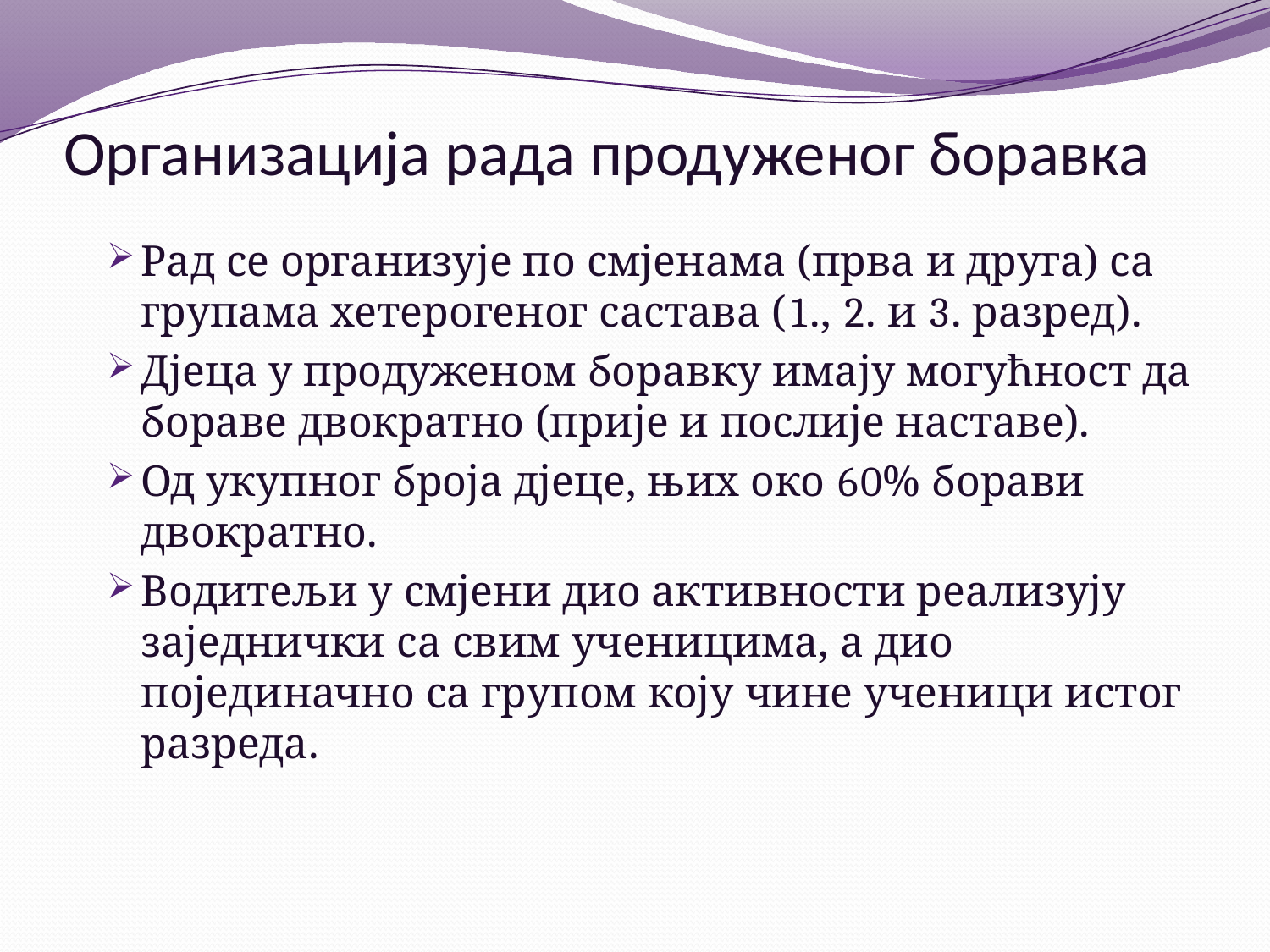

# Организација рада продуженог боравка
Рад се организује по смјенама (прва и друга) са групама хетерогеног састава (1., 2. и 3. разред).
Дјеца у продуженом боравку имају могућност да бораве двократно (прије и послије наставе).
Од укупног броја дјеце, њих око 60% борави двократно.
Водитељи у смјени дио активности реализују заједнички са свим ученицима, а дио појединачно са групом коју чине ученици истог разреда.